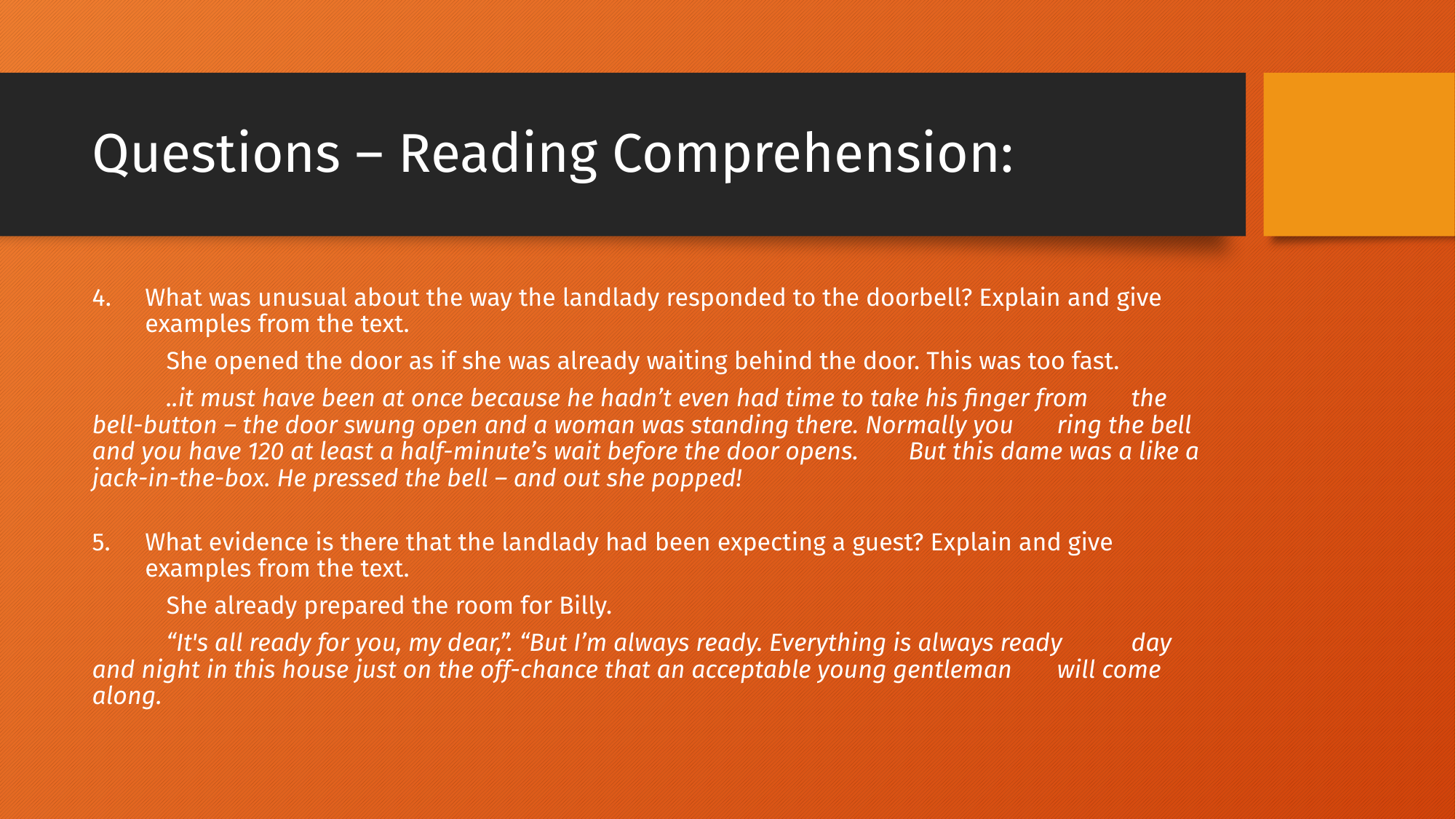

# Questions – Reading Comprehension:
What was unusual about the way the landlady responded to the doorbell? Explain and give examples from the text.
	She opened the door as if she was already waiting behind the door. This was too fast.
	..it must have been at once because he hadn’t even had time to take his finger from 	the bell-button – the door swung open and a woman was standing there. Normally you 	ring the bell and you have 120 at least a half-minute’s wait before the door opens. 	But this dame was a like a jack-in-the-box. He pressed the bell – and out she popped!
What evidence is there that the landlady had been expecting a guest? Explain and give examples from the text.
	She already prepared the room for Billy.
	“It's all ready for you, my dear,”. “But I’m always ready. Everything is always ready 	day and night in this house just on the off-chance that an acceptable young gentleman 	will come along.